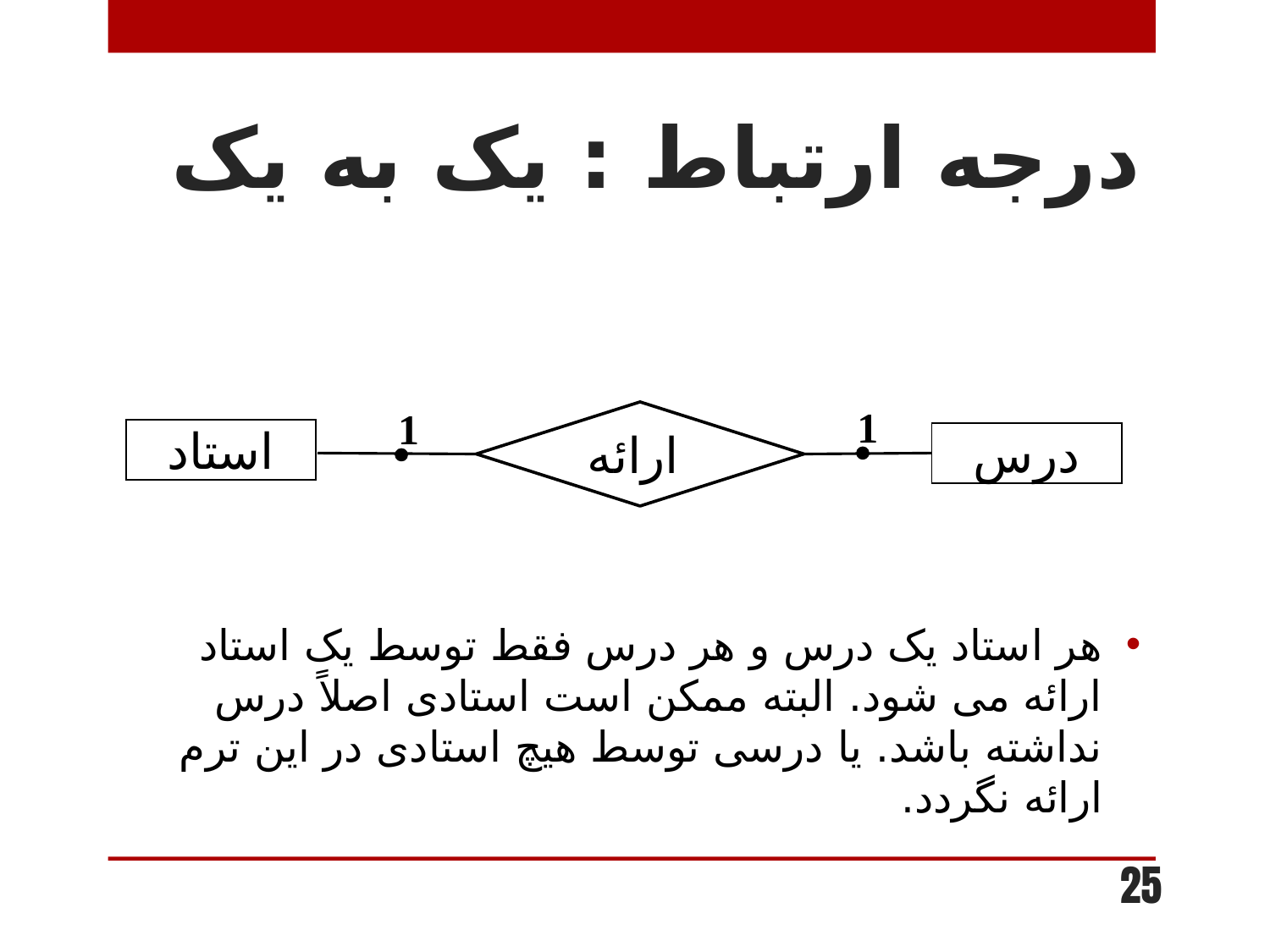

# درجه ارتباط : یک به یک
1
1
اارائه
استاد
درس

هر استاد یک درس و هر درس فقط توسط یک استاد ارائه می شود. البته ممکن است استادی اصلاً درس نداشته باشد. یا درسی توسط هیچ استادی در این ترم ارائه نگردد.
25